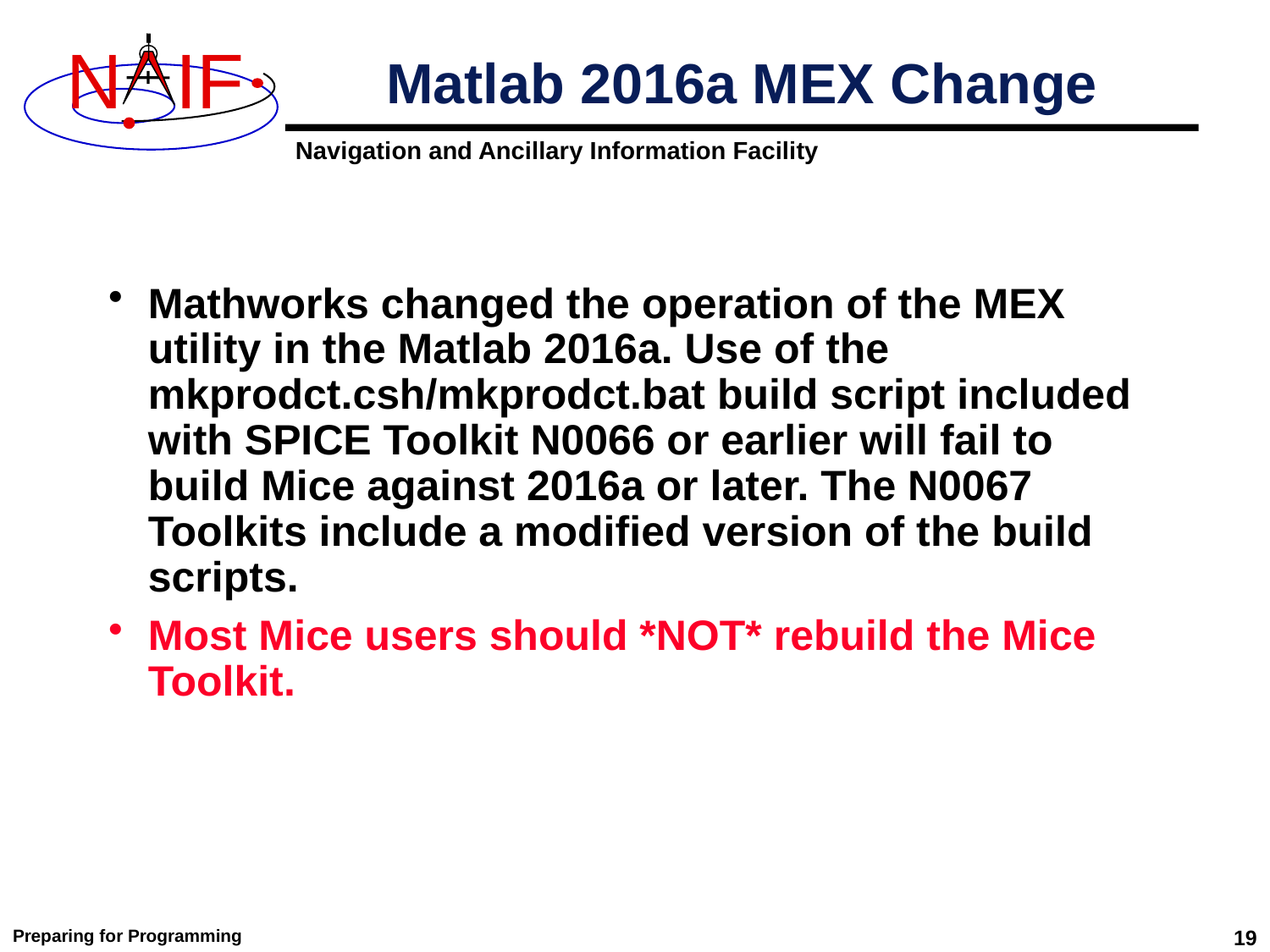

# Matlab 2016a MEX Change
Mathworks changed the operation of the MEX utility in the Matlab 2016a. Use of the mkprodct.csh/mkprodct.bat build script included with SPICE Toolkit N0066 or earlier will fail to build Mice against 2016a or later. The N0067 Toolkits include a modified version of the build scripts.
Most Mice users should *NOT* rebuild the Mice Toolkit.
Preparing for Programming
19